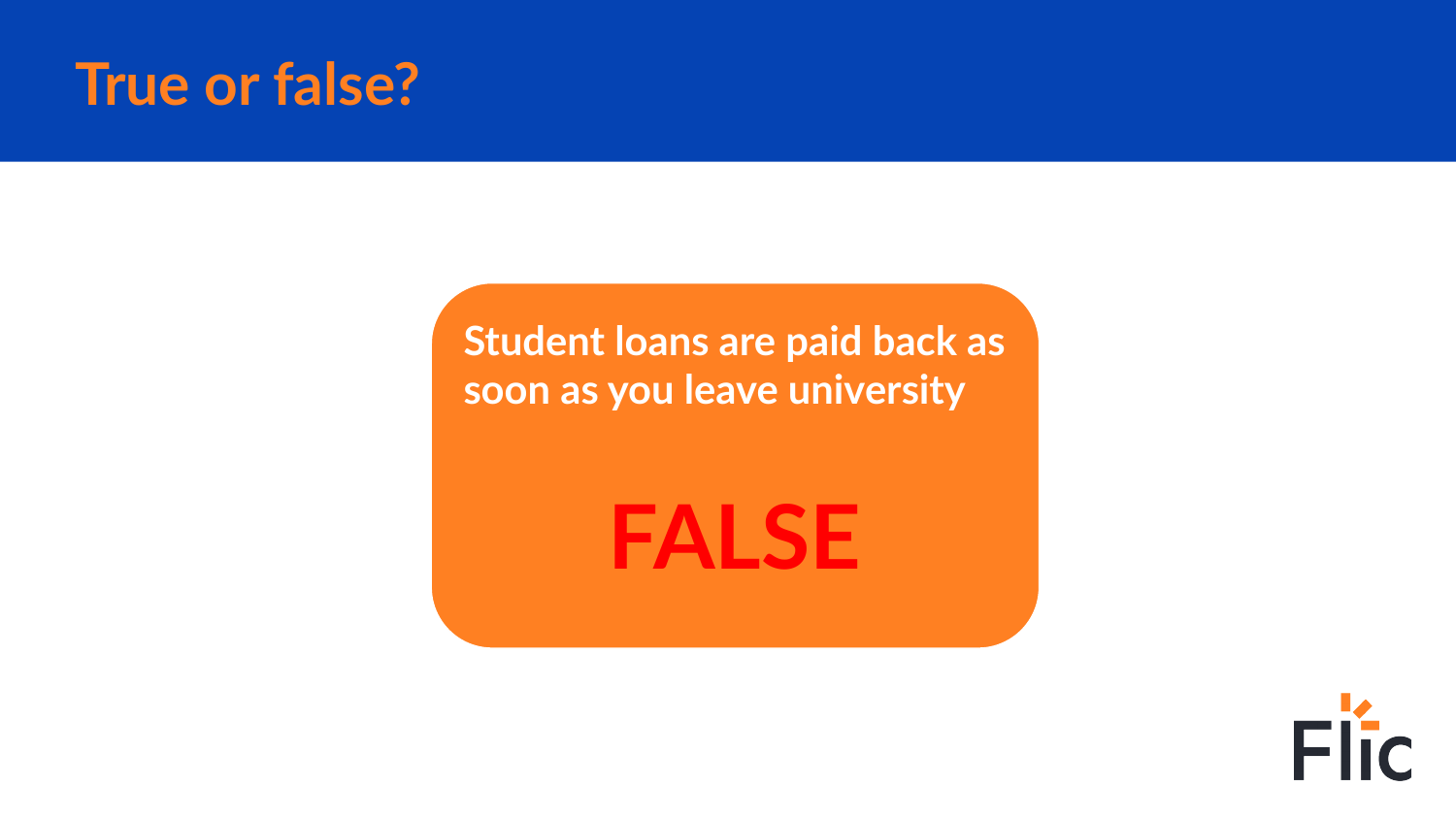

# True or false?

Student loans are paid back as soon as you leave university
FALSE